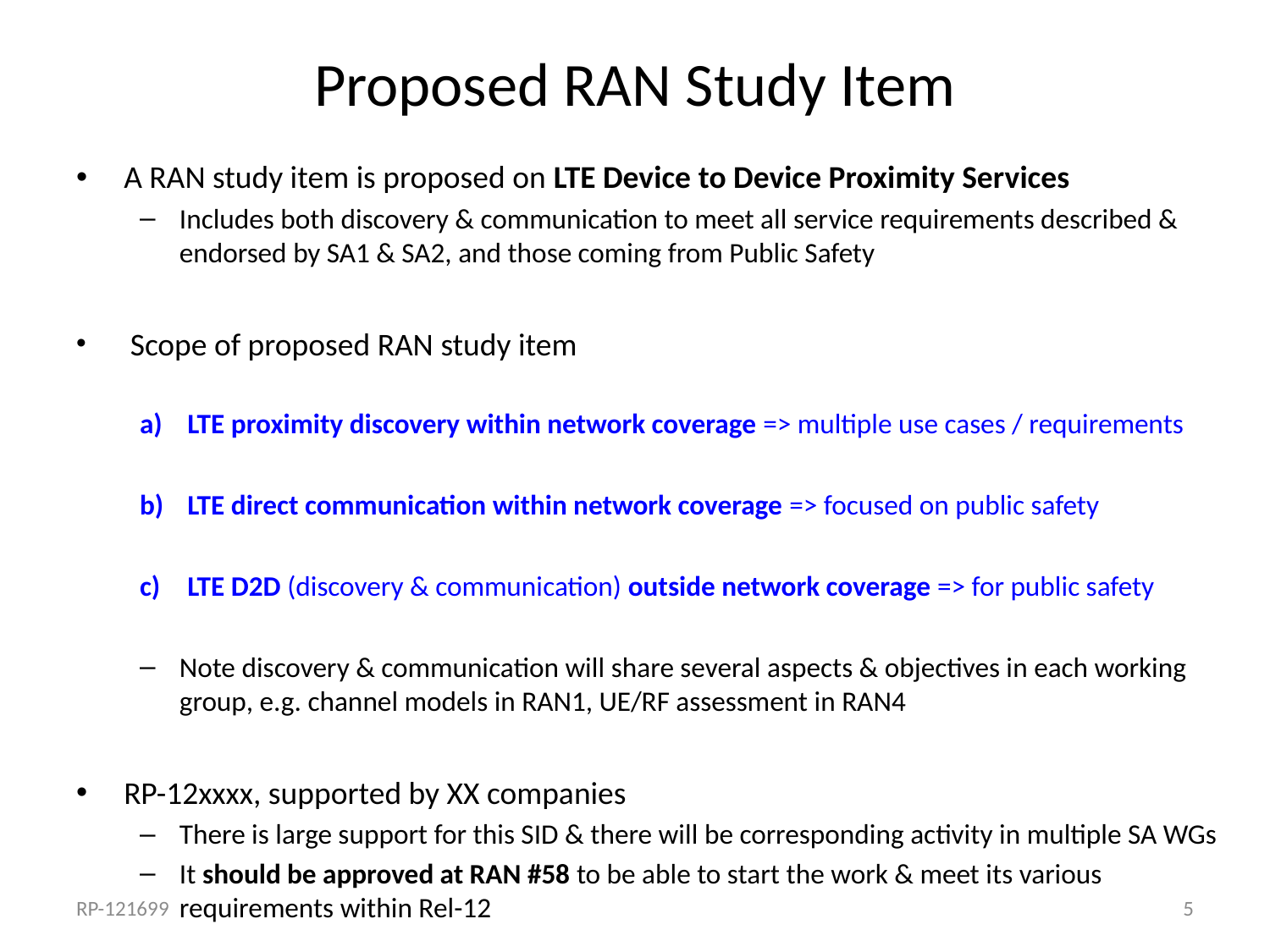

# Proposed RAN Study Item
A RAN study item is proposed on LTE Device to Device Proximity Services
Includes both discovery & communication to meet all service requirements described & endorsed by SA1 & SA2, and those coming from Public Safety

 Scope of proposed RAN study item

LTE proximity discovery within network coverage => multiple use cases / requirements

LTE direct communication within network coverage => focused on public safety

LTE D2D (discovery & communication) outside network coverage => for public safety

Note discovery & communication will share several aspects & objectives in each working group, e.g. channel models in RAN1, UE/RF assessment in RAN4

RP-12xxxx, supported by XX companies
There is large support for this SID & there will be corresponding activity in multiple SA WGs
It should be approved at RAN #58 to be able to start the work & meet its various requirements within Rel-12

RP-121699
5